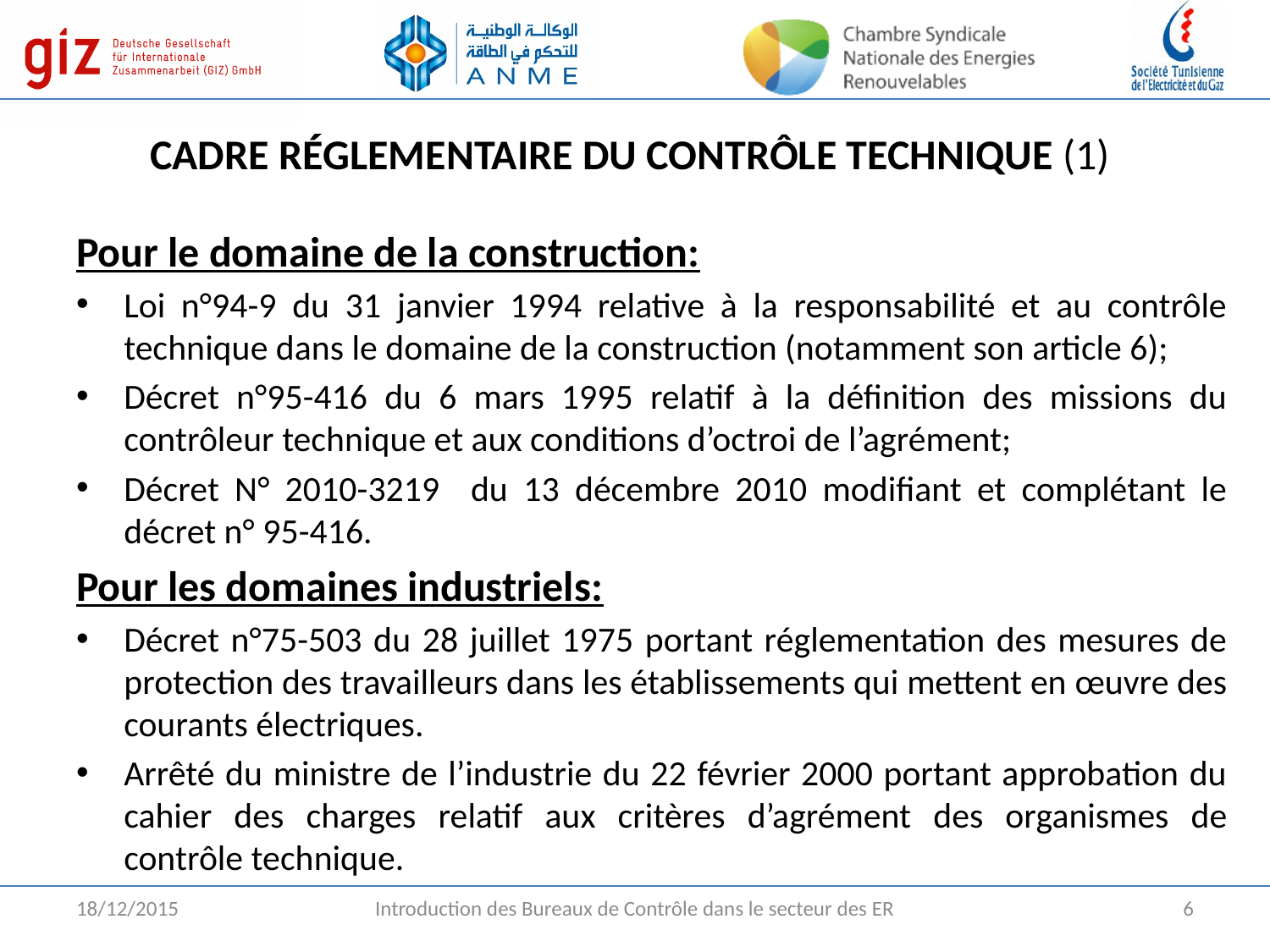

# CADRE RÉGLEMENTAIRE DU CONTRÔLE TECHNIQUE (1)
Pour le domaine de la construction:
Loi n°94-9 du 31 janvier 1994 relative à la responsabilité et au contrôle technique dans le domaine de la construction (notamment son article 6);
Décret n°95-416 du 6 mars 1995 relatif à la définition des missions du contrôleur technique et aux conditions d’octroi de l’agrément;
Décret N° 2010-3219  du 13 décembre 2010 modifiant et complétant le décret n° 95-416.
Pour les domaines industriels:
Décret n°75-503 du 28 juillet 1975 portant réglementation des mesures de protection des travailleurs dans les établissements qui mettent en œuvre des courants électriques.
Arrêté du ministre de l’industrie du 22 février 2000 portant approbation du cahier des charges relatif aux critères d’agrément des organismes de contrôle technique.

18/12/2015
Introduction des Bureaux de Contrôle dans le secteur des ER
6